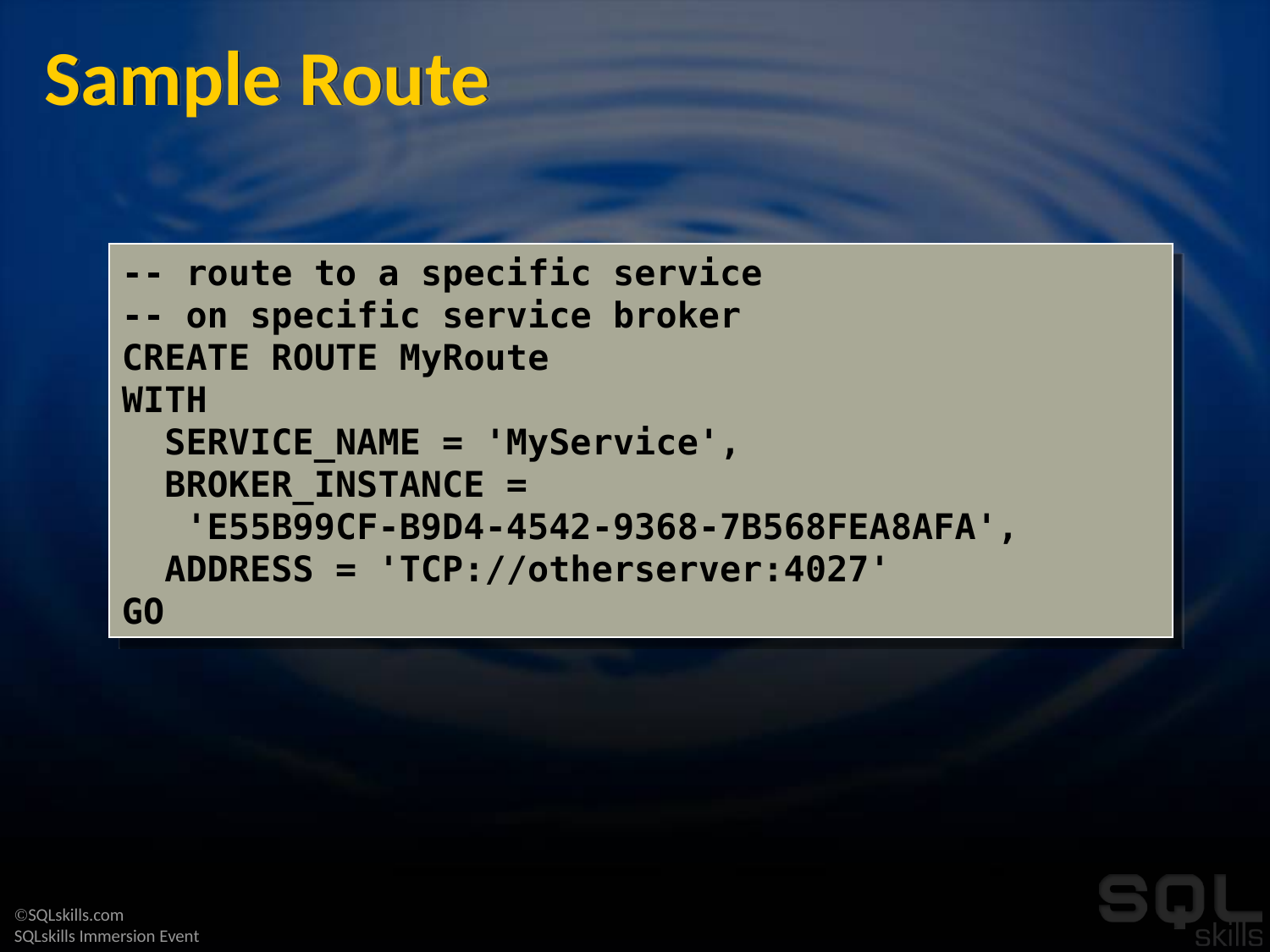

# Sample Route
-- route to a specific service
-- on specific service broker
CREATE ROUTE MyRoute
WITH
  SERVICE_NAME = 'MyService',
  BROKER_INSTANCE =
   'E55B99CF-B9D4-4542-9368-7B568FEA8AFA',
  ADDRESS = 'TCP://otherserver:4027'
GO